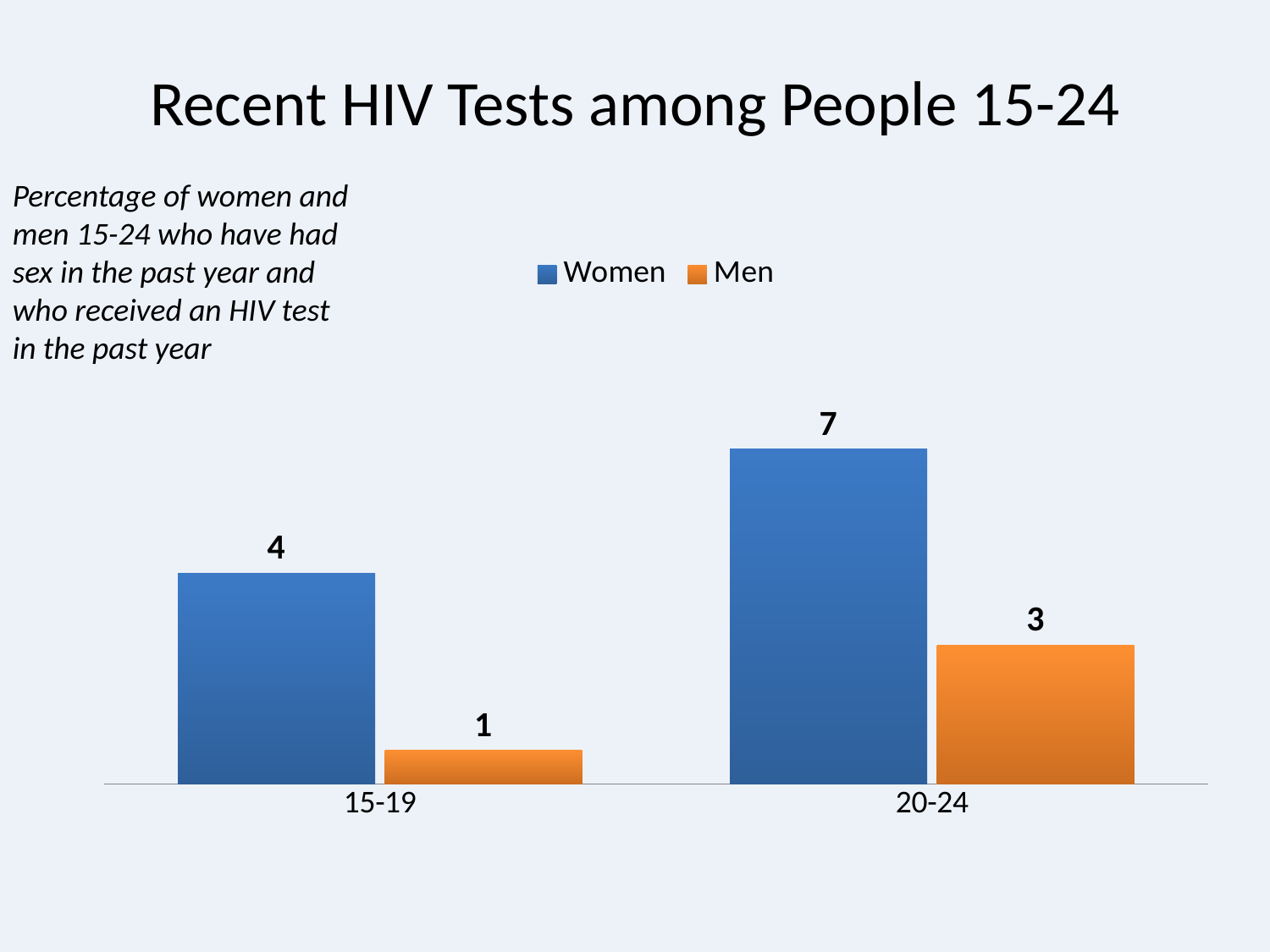

# Recent HIV Tests among People 15-24
Percentage of women and men 15-24 who have had sex in the past year and who received an HIV test in the past year

### Chart

| Category | Women | Men |
|---|---|---|
| 15-19 | 4.4 | 0.7000000000000003 |
| 20-24 | 7.0 | 2.9 |